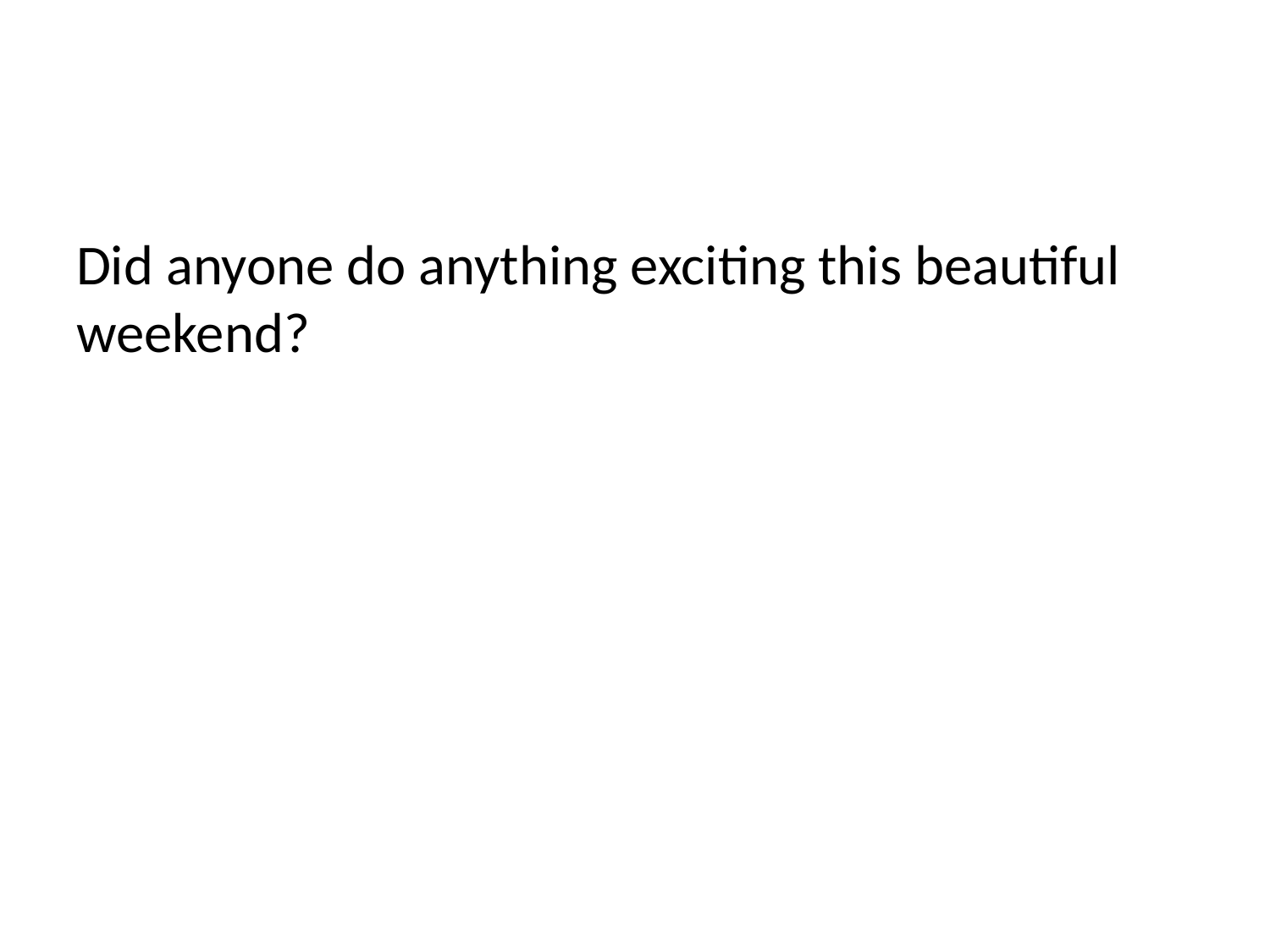

#
Did anyone do anything exciting this beautiful weekend?